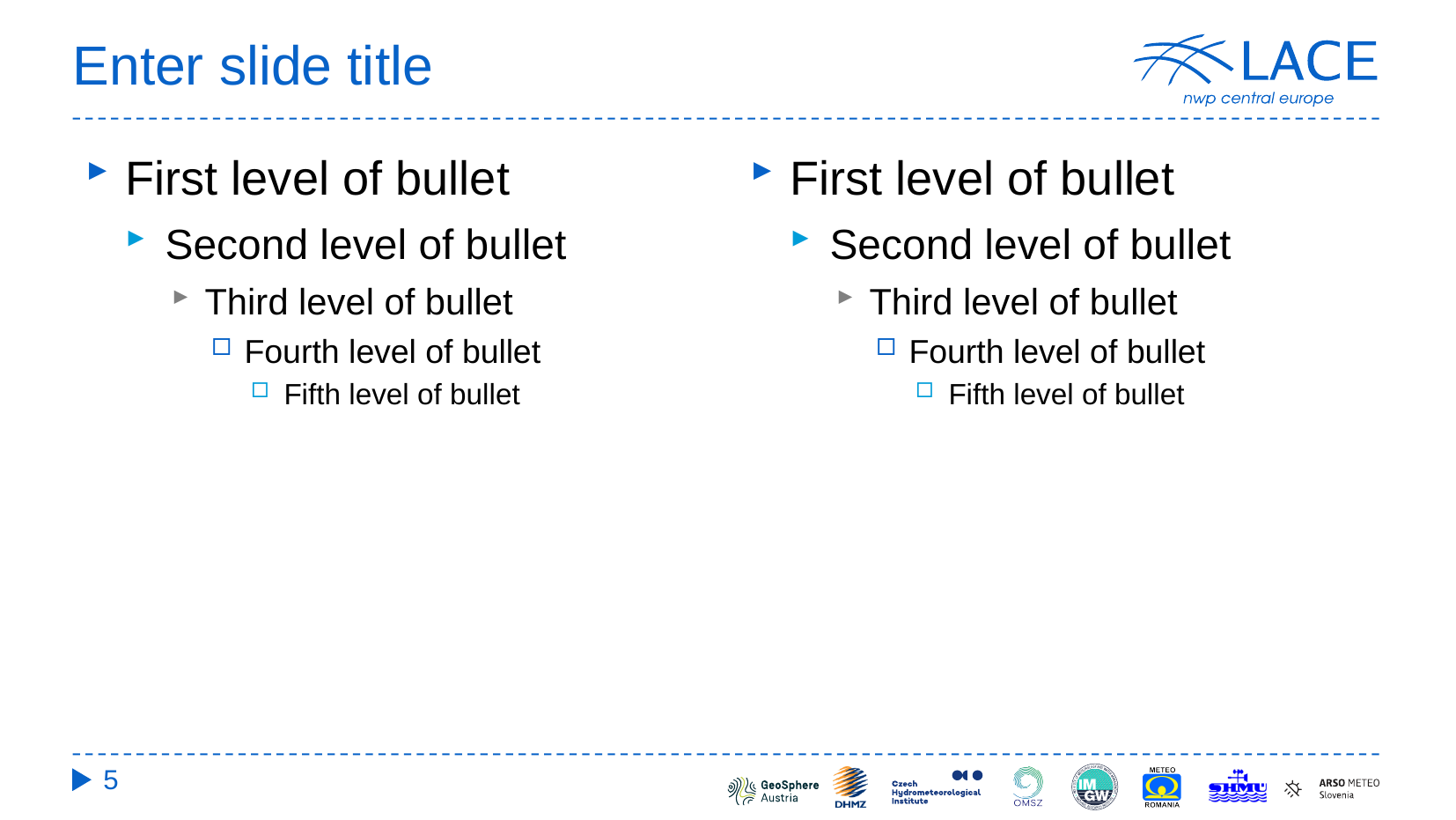

# Enter slide title
First level of bullet
Second level of bullet
Third level of bullet
Fourth level of bullet
Fifth level of bullet

First level of bullet
Second level of bullet
Third level of bullet
Fourth level of bullet
Fifth level of bullet